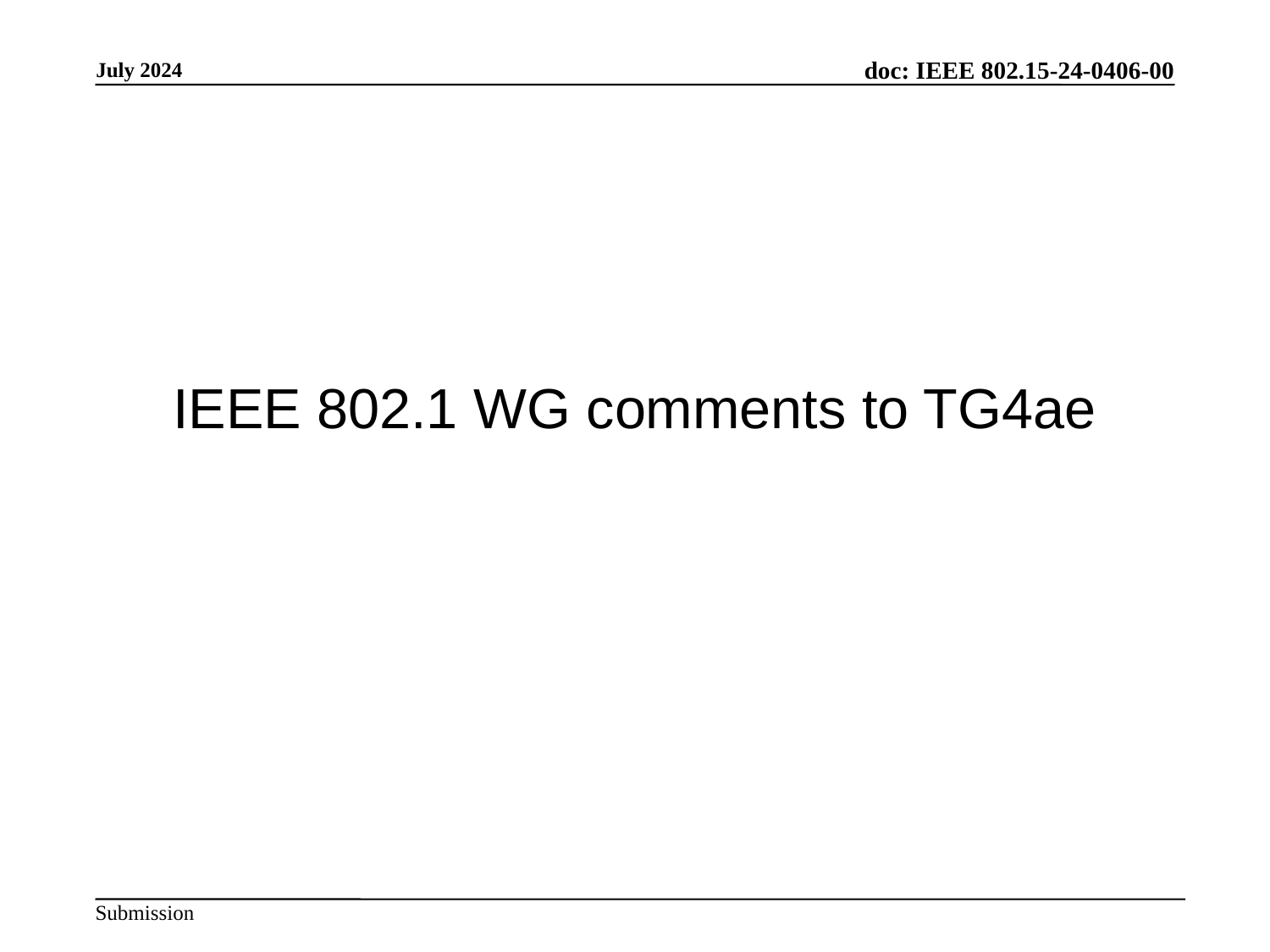

# IEEE 802.1 WG comments to TG4ae